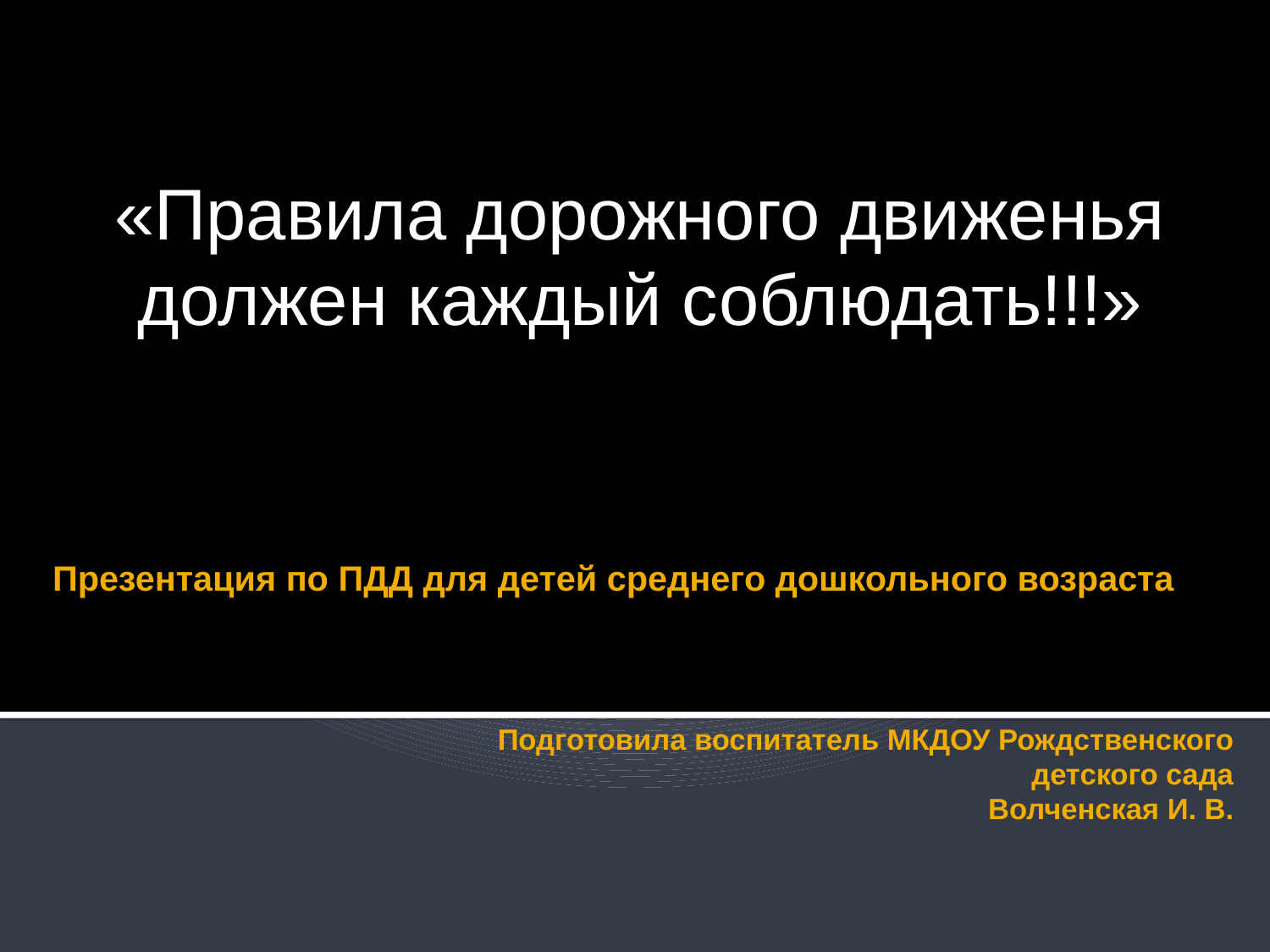

«Правила дорожного движенья
должен каждый соблюдать!!!»

# Презентация по ПДД для детей среднего дошкольного возраста
Подготовила воспитатель МКДОУ Рождственского детского сада
 Волченская И. В.